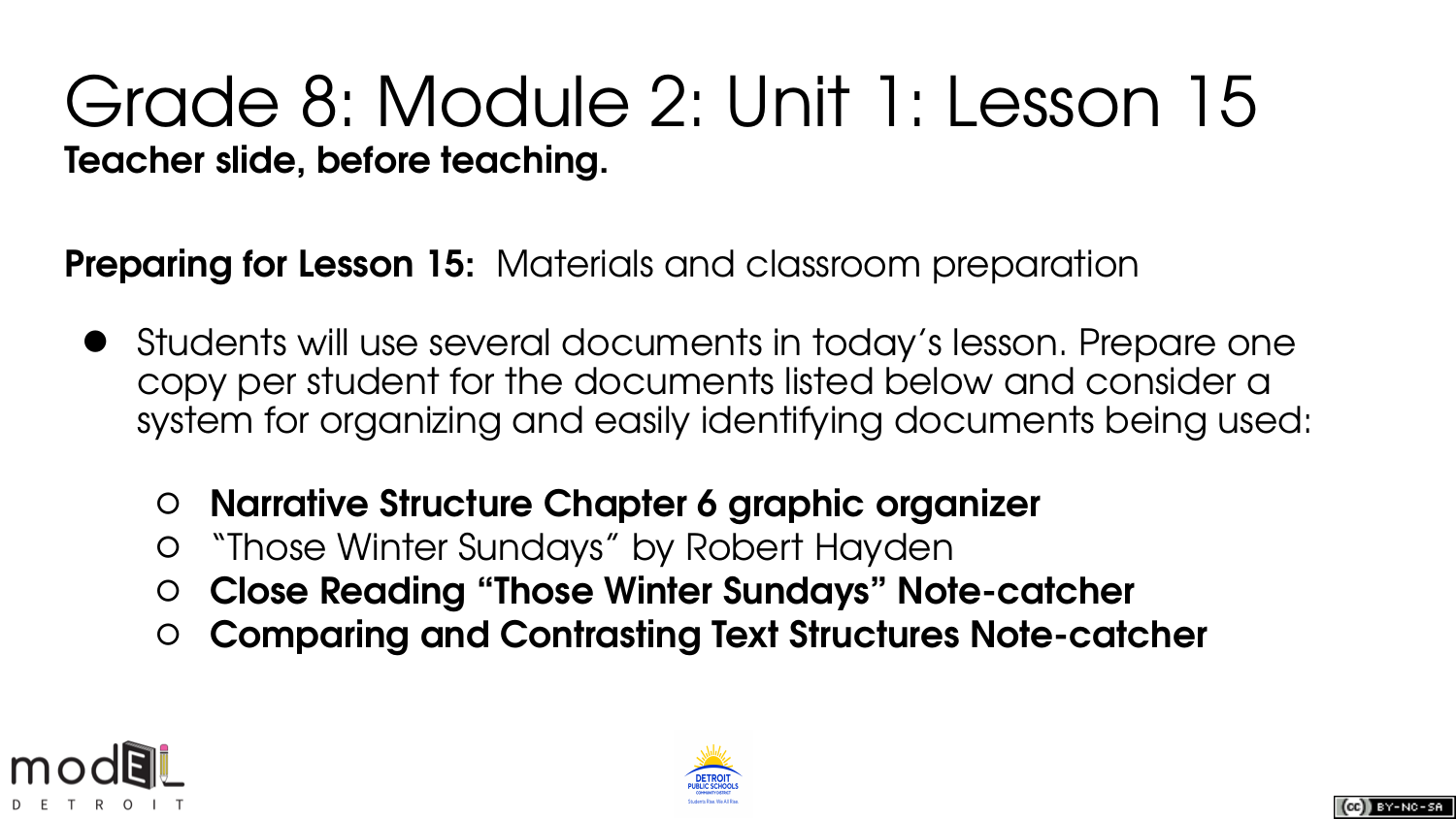

# Grade 8: Module 2: Unit 1: Lesson 15
Teacher slide, before teaching.
Preparing for Lesson 15:  Materials and classroom preparation

Students will use several documents in today’s lesson. Prepare one copy per student for the documents listed below and consider a system for organizing and easily identifying documents being used:

Narrative Structure Chapter 6 graphic organizer
“Those Winter Sundays” by Robert Hayden
Close Reading “Those Winter Sundays” Note-catcher
Comparing and Contrasting Text Structures Note-catcher